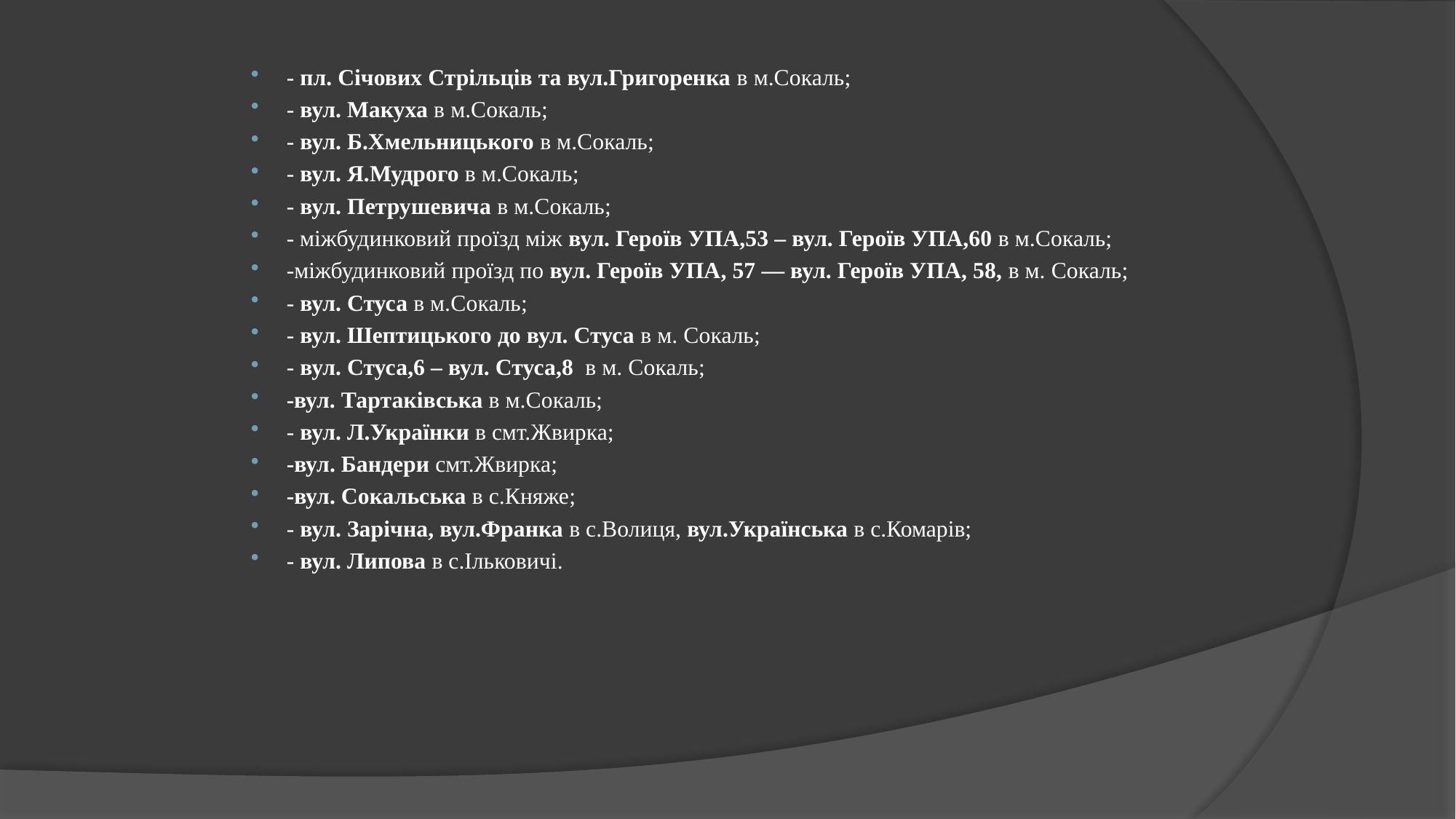

- пл. Січових Стрільців та вул.Григоренка в м.Сокаль;
- вул. Макуха в м.Сокаль;
- вул. Б.Хмельницького в м.Сокаль;
- вул. Я.Мудрого в м.Сокаль;
- вул. Петрушевича в м.Сокаль;
- міжбудинковий проїзд між вул. Героїв УПА,53 – вул. Героїв УПА,60 в м.Сокаль;
-міжбудинковий проїзд по вул. Героїв УПА, 57 — вул. Героїв УПА, 58, в м. Сокаль;
- вул. Стуса в м.Сокаль;
- вул. Шептицького до вул. Стуса в м. Сокаль;
- вул. Стуса,6 – вул. Стуса,8  в м. Сокаль;
-вул. Тартаківська в м.Сокаль;
- вул. Л.Українки в смт.Жвирка;
-вул. Бандери смт.Жвирка;
-вул. Сокальська в с.Княже;
- вул. Зарічна, вул.Франка в с.Волиця, вул.Українська в с.Комарів;
- вул. Липова в с.Ільковичі.